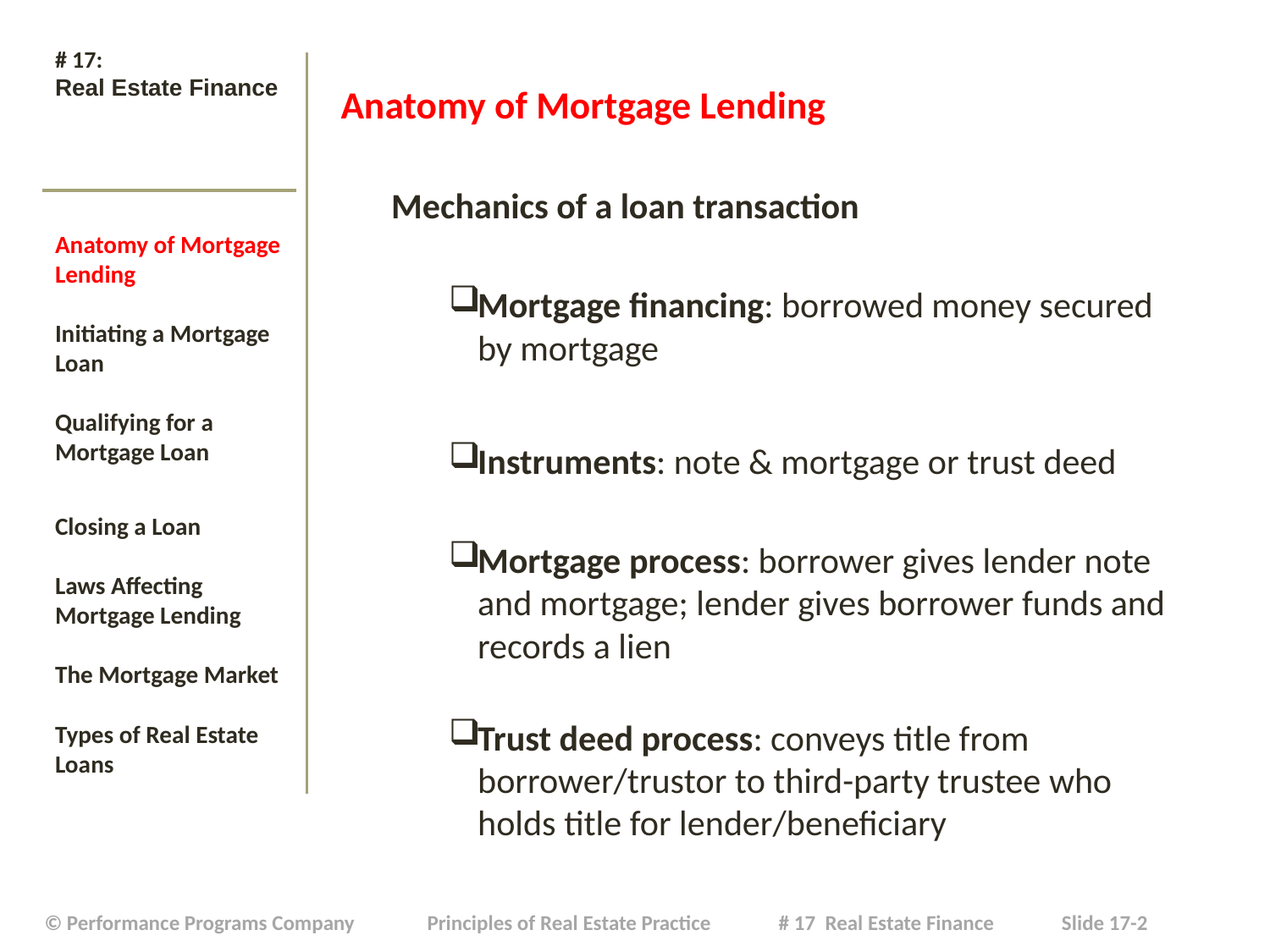

# # 17: Real Estate Finance

Anatomy of Mortgage Lending

Mechanics of a loan transaction

Mortgage financing: borrowed money secured by mortgage

Instruments: note & mortgage or trust deed

Mortgage process: borrower gives lender note and mortgage; lender gives borrower funds and records a lien
Trust deed process: conveys title from  borrower/trustor to third-party trustee who holds title for lender/beneficiary

Anatomy of Mortgage Lending

Initiating a Mortgage Loan

Qualifying for a Mortgage Loan

Closing a Loan

Laws Affecting Mortgage Lending

The Mortgage Market

Types of Real Estate Loans

| © Performance Programs Company Principles of Real Estate Practice # 17 Real Estate Finance Slide 17-2 |
| --- |